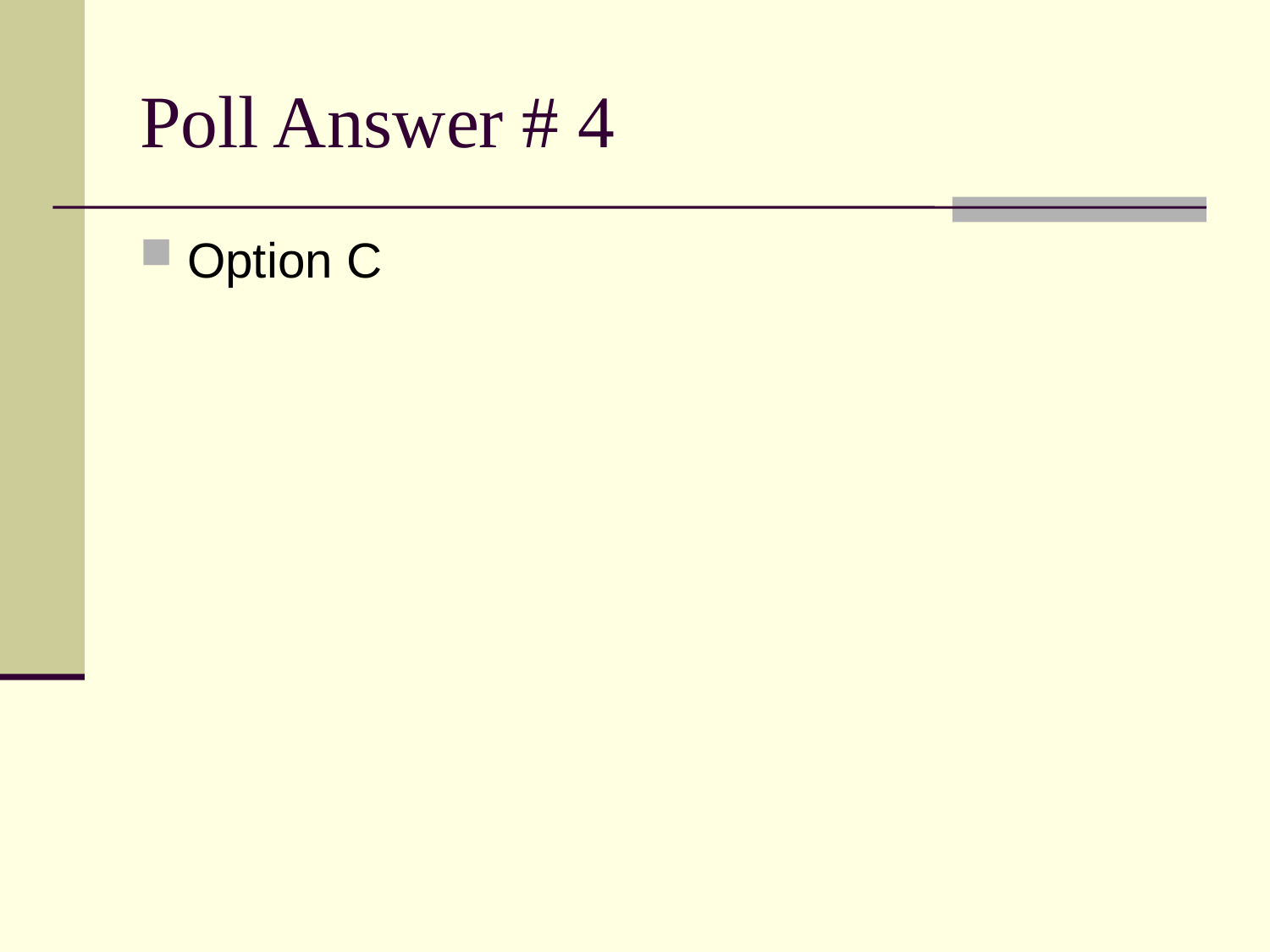

# Poll Answer # 4
Option C